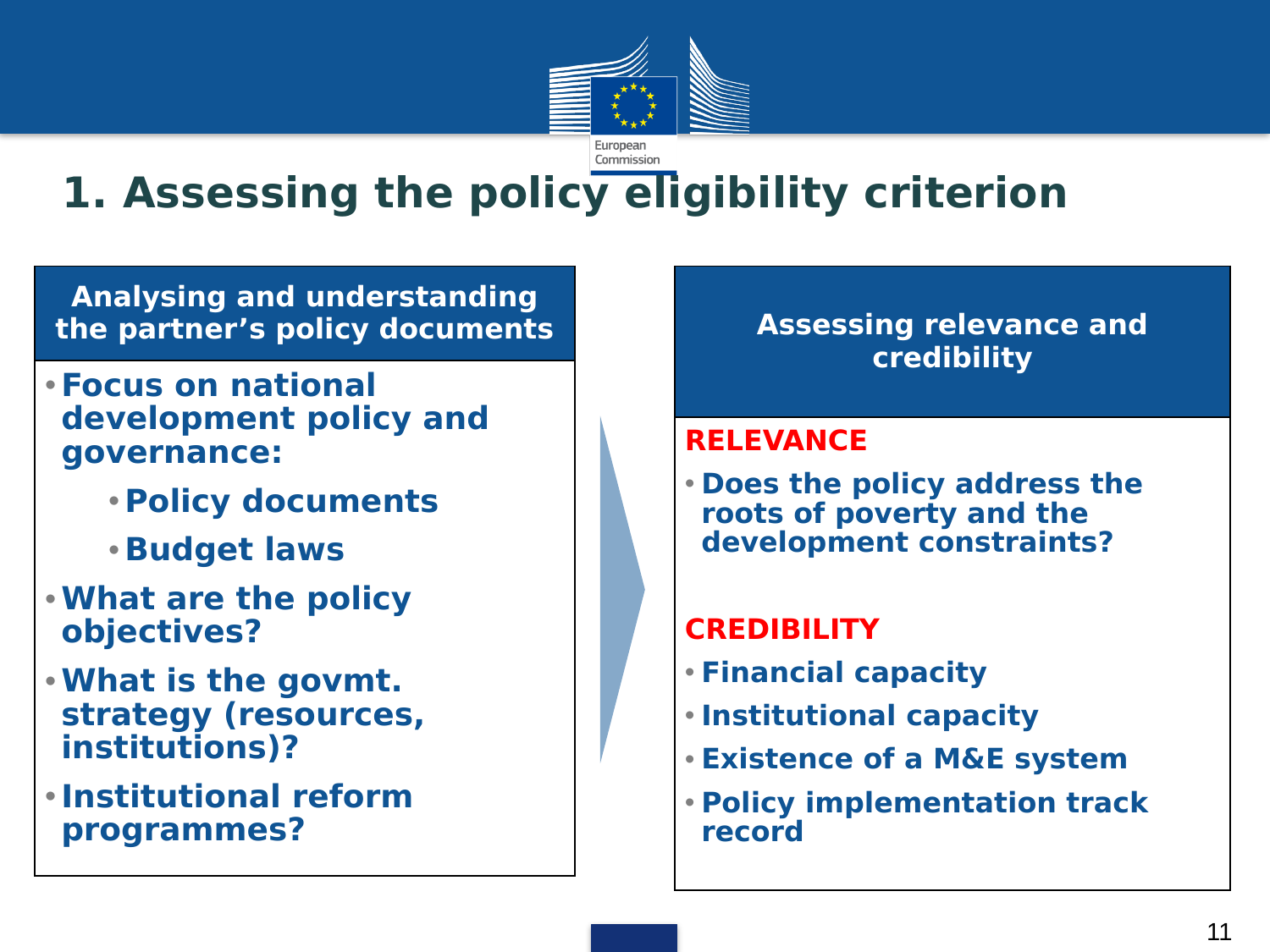

Running Head 12-Point Plain, Title Case
# 1. Assessing the policy eligibility criterion
| Assessing relevance and credibility |
| --- |
| RELEVANCE Does the policy address the roots of poverty and the development constraints? CREDIBILITY Financial capacity Institutional capacity Existence of a M&E system Policy implementation track record |
| Analysing and understanding the partner’s policy documents |
| --- |
| Focus on national development policy and governance: Policy documents Budget laws What are the policy objectives? What is the govmt. strategy (resources, institutions)? Institutional reform programmes? |

11